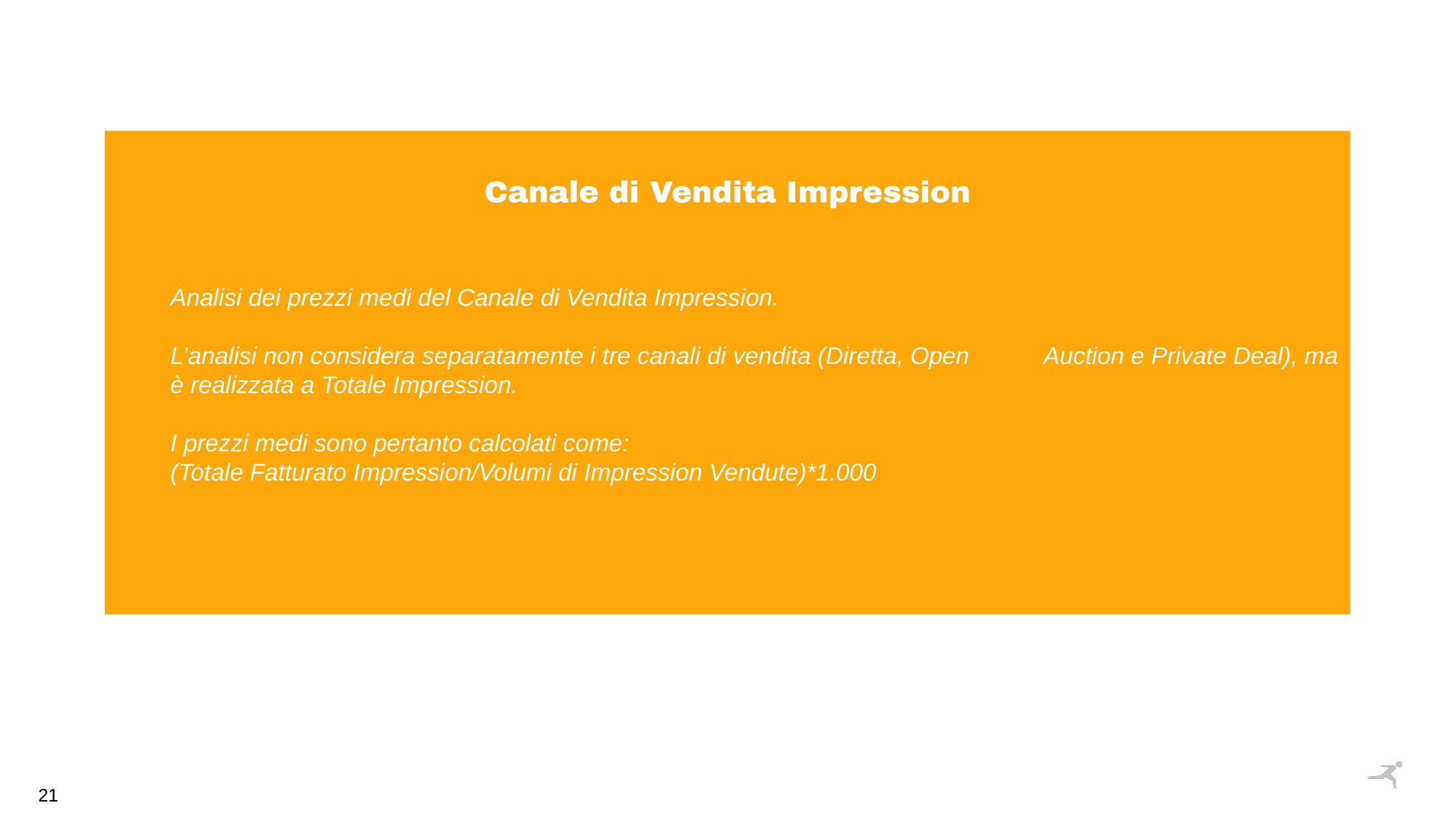

Canale di Vendita Impression

Analisi dei prezzi medi del Canale di Vendita Impression.

L’analisi non considera separatamente i tre canali di vendita (Diretta, Open 	Auction e Private Deal), ma è realizzata a Totale Impression.

I prezzi medi sono pertanto calcolati come:
(Totale Fatturato Impression/Volumi di Impression Vendute)*1.000

21